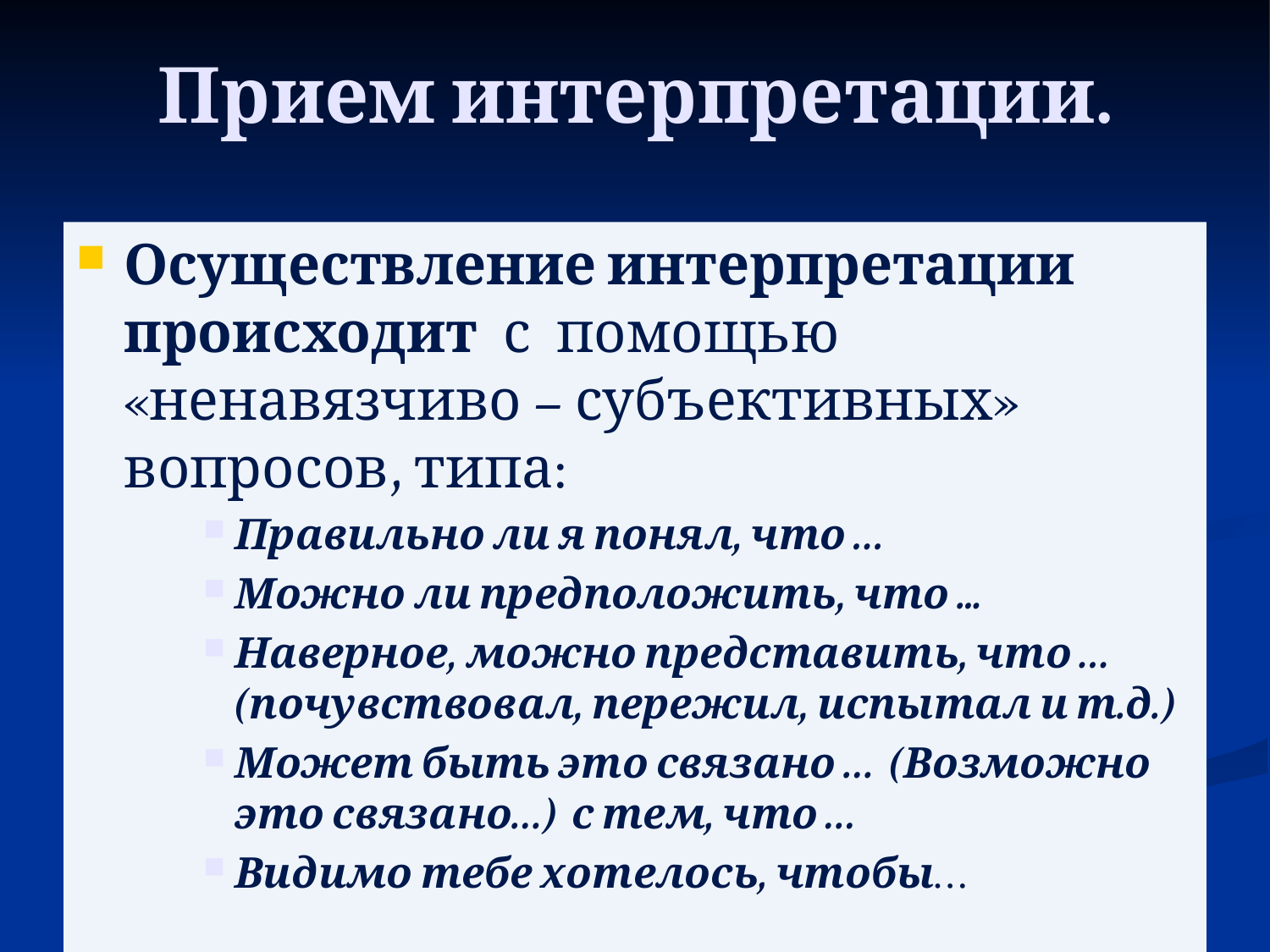

# Прием интерпретации.
Осуществление интерпретации происходит  с  помощью «ненавязчиво – субъективных» вопросов, типа:
Правильно ли я понял, что …
Можно ли предположить, что ...
Наверное, можно представить, что … (почувствовал, пережил, испытал и т.д.)
Может быть это связано …  (Возможно это связано…)  с тем, что …
Видимо тебе хотелось, чтобы…